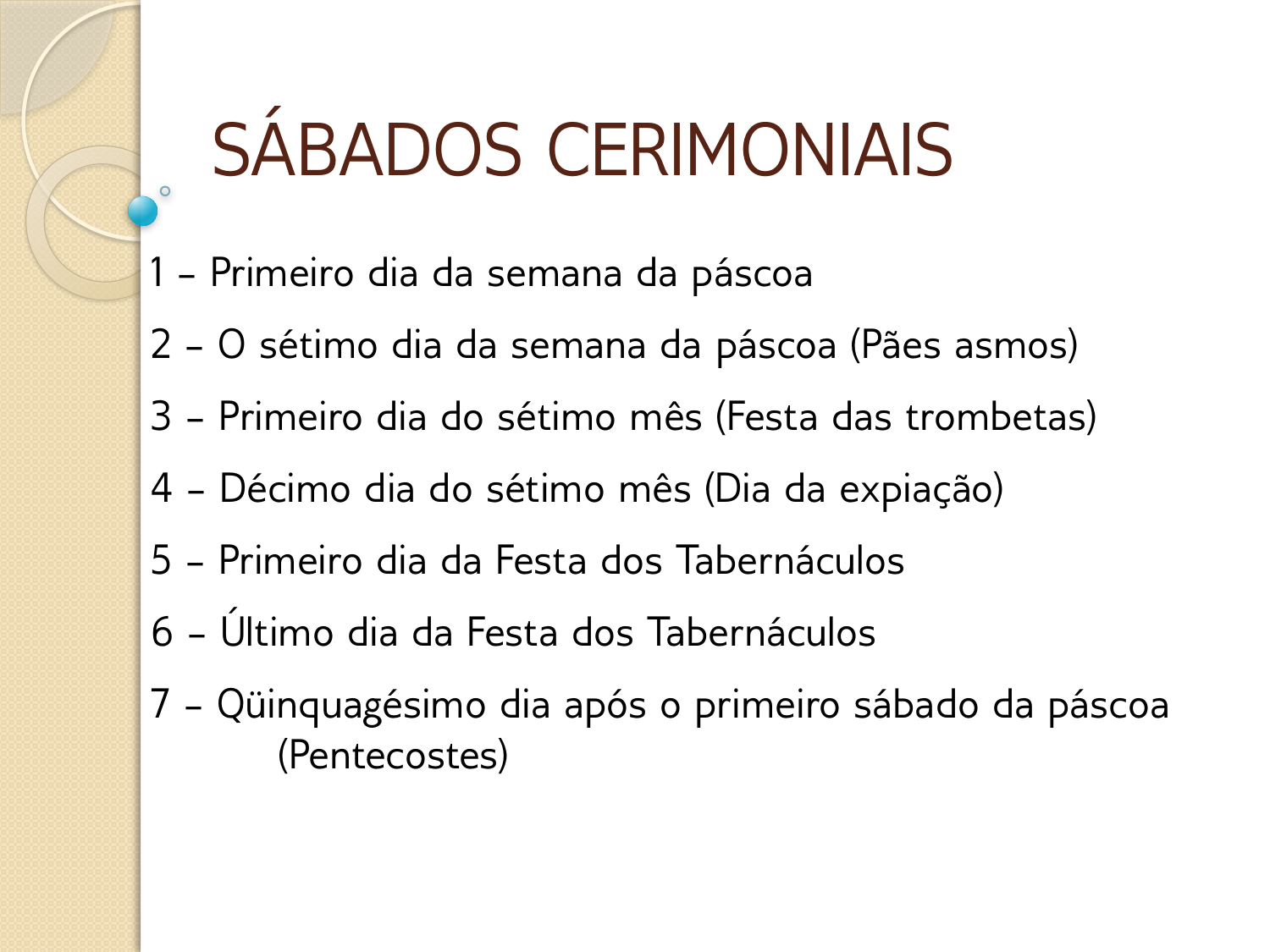

SÁBADOS CERIMONIAIS
1 – Primeiro dia da semana da páscoa

2 – O sétimo dia da semana da páscoa (Pães asmos)

3 – Primeiro dia do sétimo mês (Festa das trombetas)

4 – Décimo dia do sétimo mês (Dia da expiação)

5 – Primeiro dia da Festa dos Tabernáculos

6 – Último dia da Festa dos Tabernáculos

7 – Qüinquagésimo dia após o primeiro sábado da páscoa             	(Pentecostes)